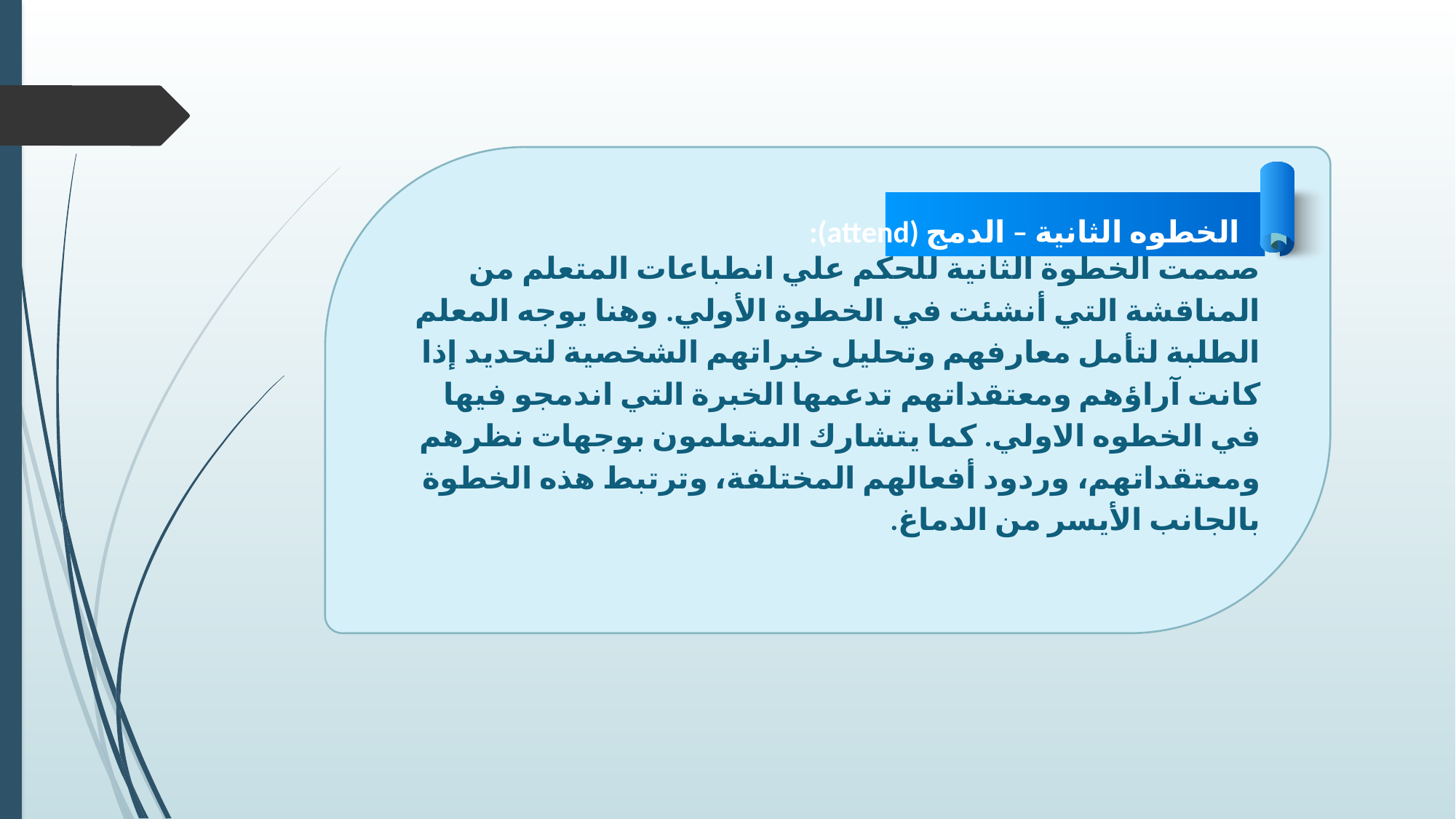

صممت الخطوة الثانية للحكم علي انطباعات المتعلم من المناقشة التي أنشئت في الخطوة الأولي. وهنا يوجه المعلم الطلبة لتأمل معارفهم وتحليل خبراتهم الشخصية لتحديد إذا كانت آراؤهم ومعتقداتهم تدعمها الخبرة التي اندمجو فيها في الخطوه الاولي. كما يتشارك المتعلمون بوجهات نظرهم ومعتقداتهم، وردود أفعالهم المختلفة، وترتبط هذه الخطوة بالجانب الأيسر من الدماغ.

الخطوه الثانية – الدمج (attend):
المتعلم التخيلي